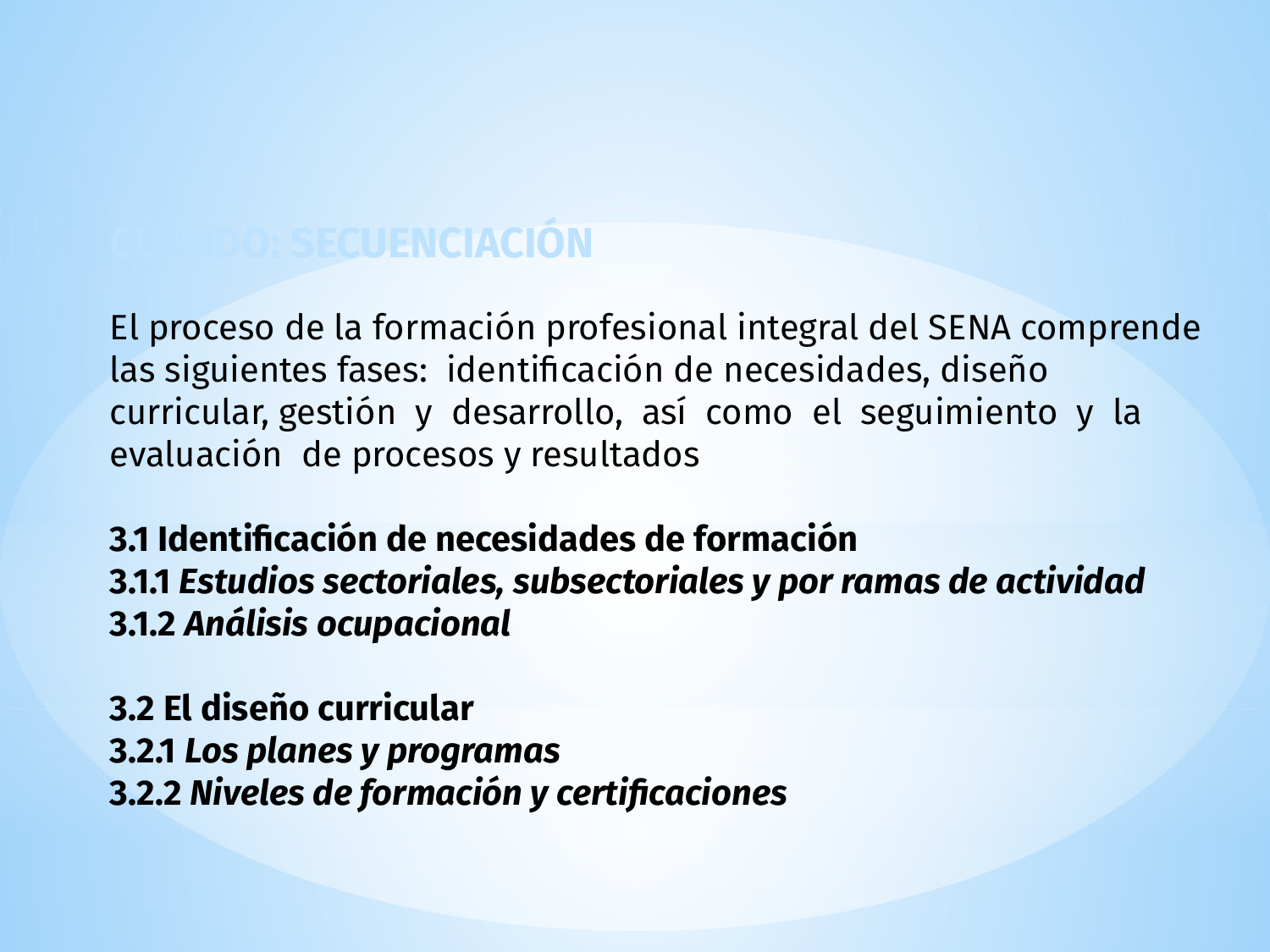

CUÁNDO: SECUENCIACIÓN

El proceso de la formación profesional integral del SENA comprende las siguientes fases:  identificación de necesidades, diseño curricular, gestión  y  desarrollo,  así  como  el  seguimiento  y  la  evaluación  de procesos y resultados

3.1 Identificación de necesidades de formación
3.1.1 Estudios sectoriales, subsectoriales y por ramas de actividad
3.1.2 Análisis ocupacional

3.2 El diseño curricular
3.2.1 Los planes y programas
3.2.2 Niveles de formación y certificaciones